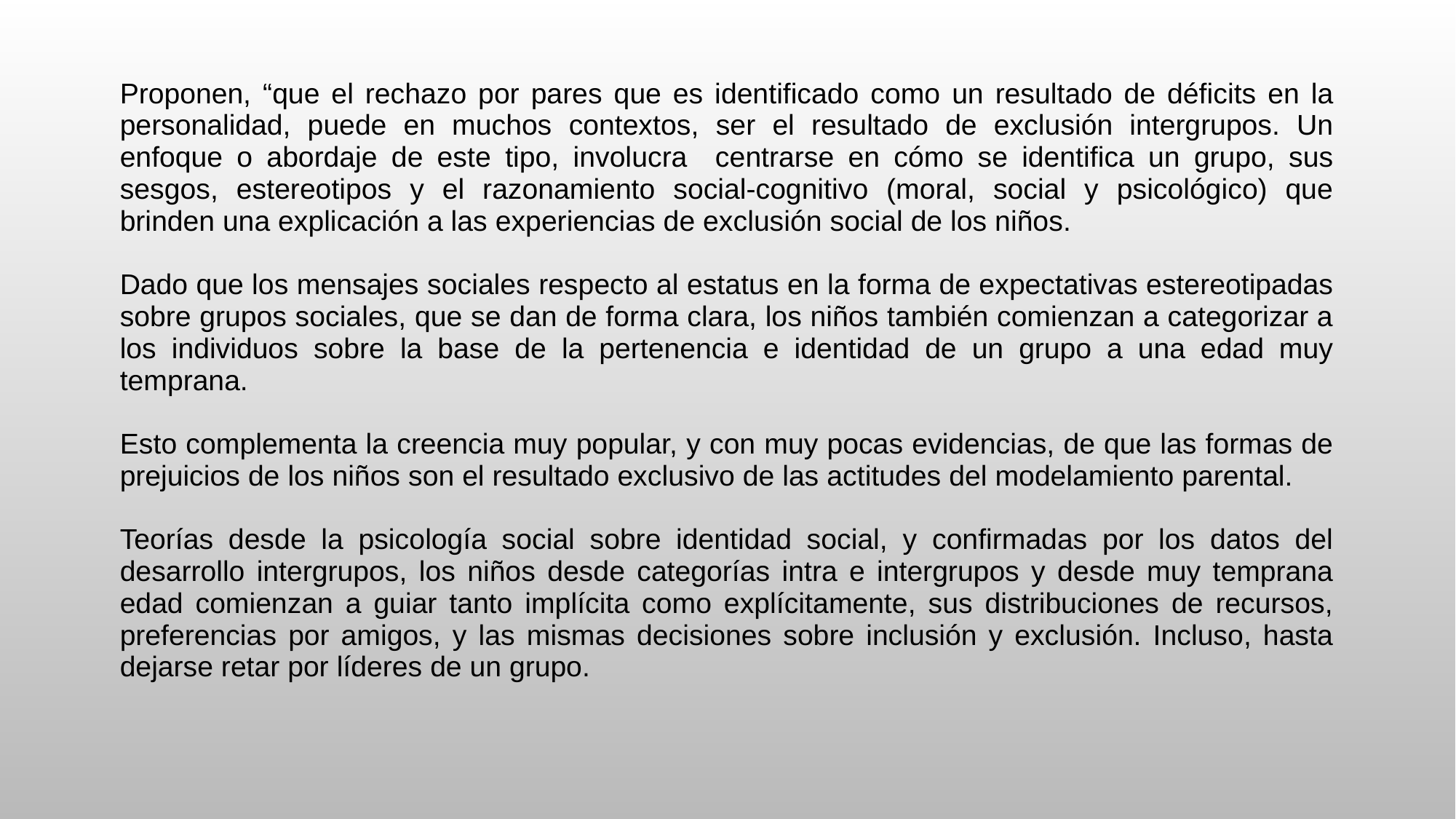

Proponen, “que el rechazo por pares que es identificado como un resultado de déficits en la personalidad, puede en muchos contextos, ser el resultado de exclusión intergrupos. Un enfoque o abordaje de este tipo, involucra  centrarse en cómo se identifica un grupo, sus sesgos, estereotipos y el razonamiento social-cognitivo (moral, social y psicológico) que brinden una explicación a las experiencias de exclusión social de los niños.

Dado que los mensajes sociales respecto al estatus en la forma de expectativas estereotipadas sobre grupos sociales, que se dan de forma clara, los niños también comienzan a categorizar a los individuos sobre la base de la pertenencia e identidad de un grupo a una edad muy temprana.

Esto complementa la creencia muy popular, y con muy pocas evidencias, de que las formas de prejuicios de los niños son el resultado exclusivo de las actitudes del modelamiento parental.

Teorías desde la psicología social sobre identidad social, y confirmadas por los datos del desarrollo intergrupos, los niños desde categorías intra e intergrupos y desde muy temprana edad comienzan a guiar tanto implícita como explícitamente, sus distribuciones de recursos, preferencias por amigos, y las mismas decisiones sobre inclusión y exclusión. Incluso, hasta dejarse retar por líderes de un grupo.